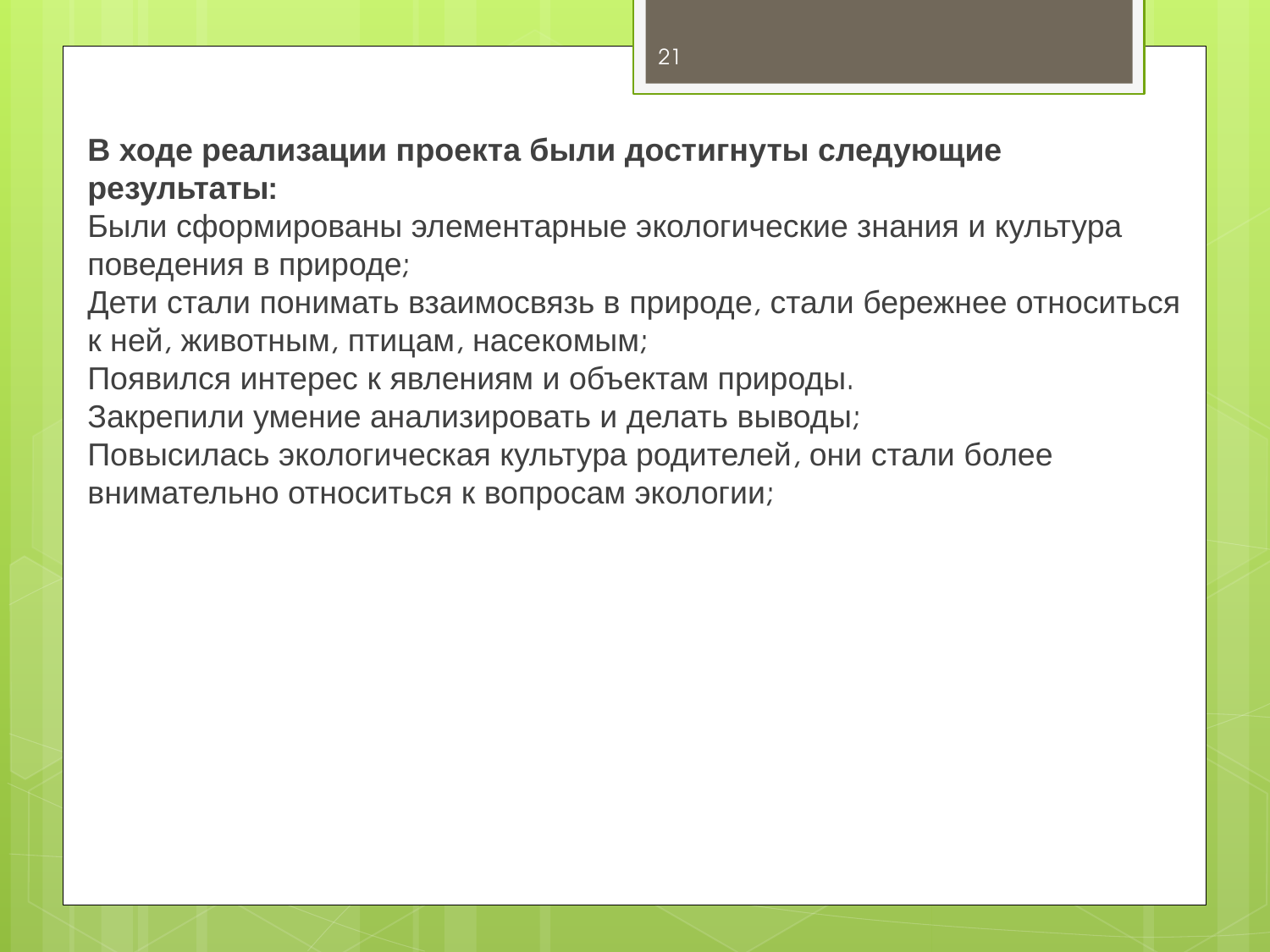

21
В ходе реализации проекта были достигнуты следующие результаты:
Были сформированы элементарные экологические знания и культура поведения в природе;
Дети стали понимать взаимосвязь в природе, стали бережнее относиться к ней, животным, птицам, насекомым;
Появился интерес к явлениям и объектам природы.
Закрепили умение анализировать и делать выводы;
Повысилась экологическая культура родителей, они стали более внимательно относиться к вопросам экологии;